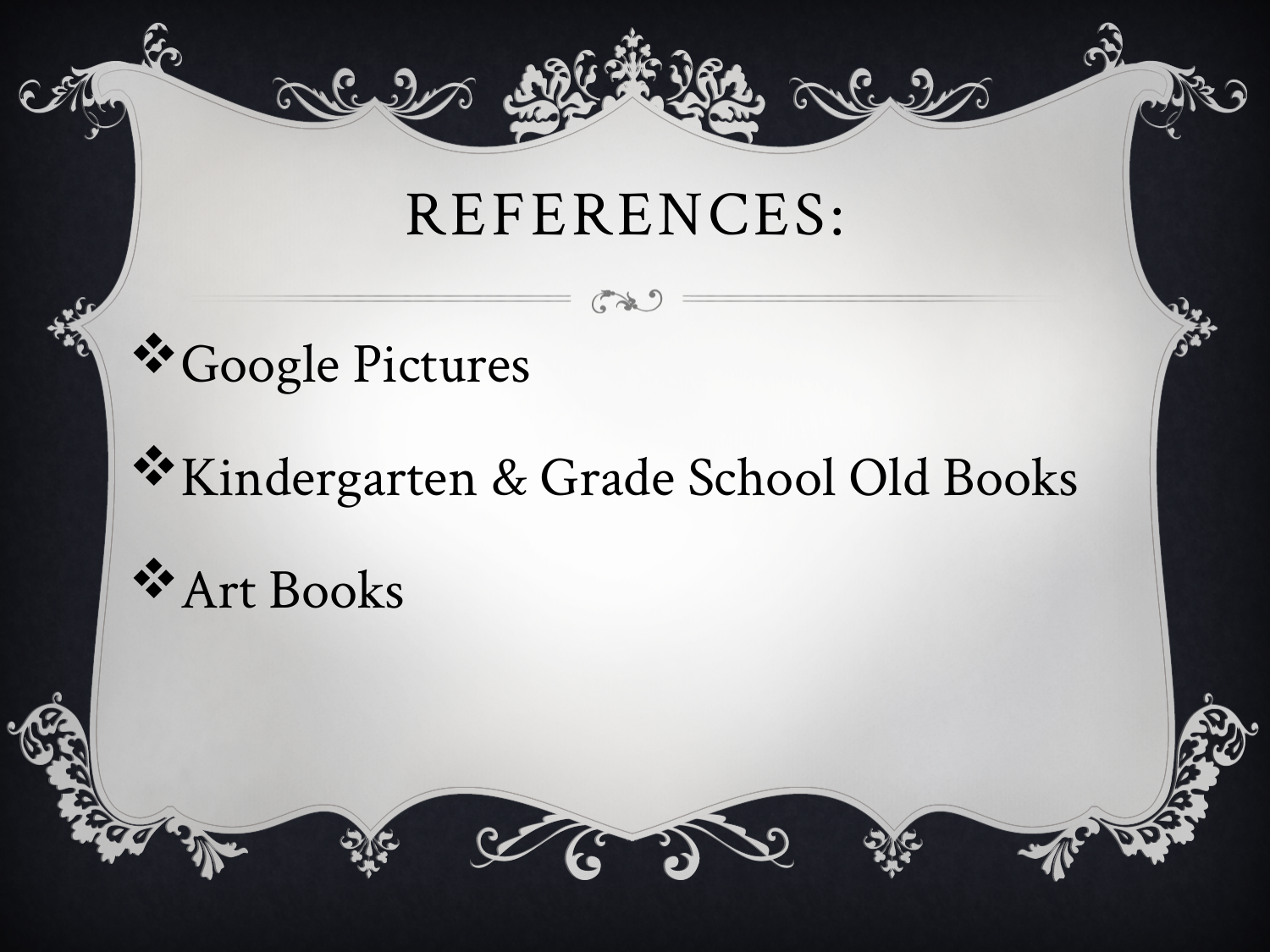

# References:
Google Pictures
Kindergarten & Grade School Old Books
Art Books